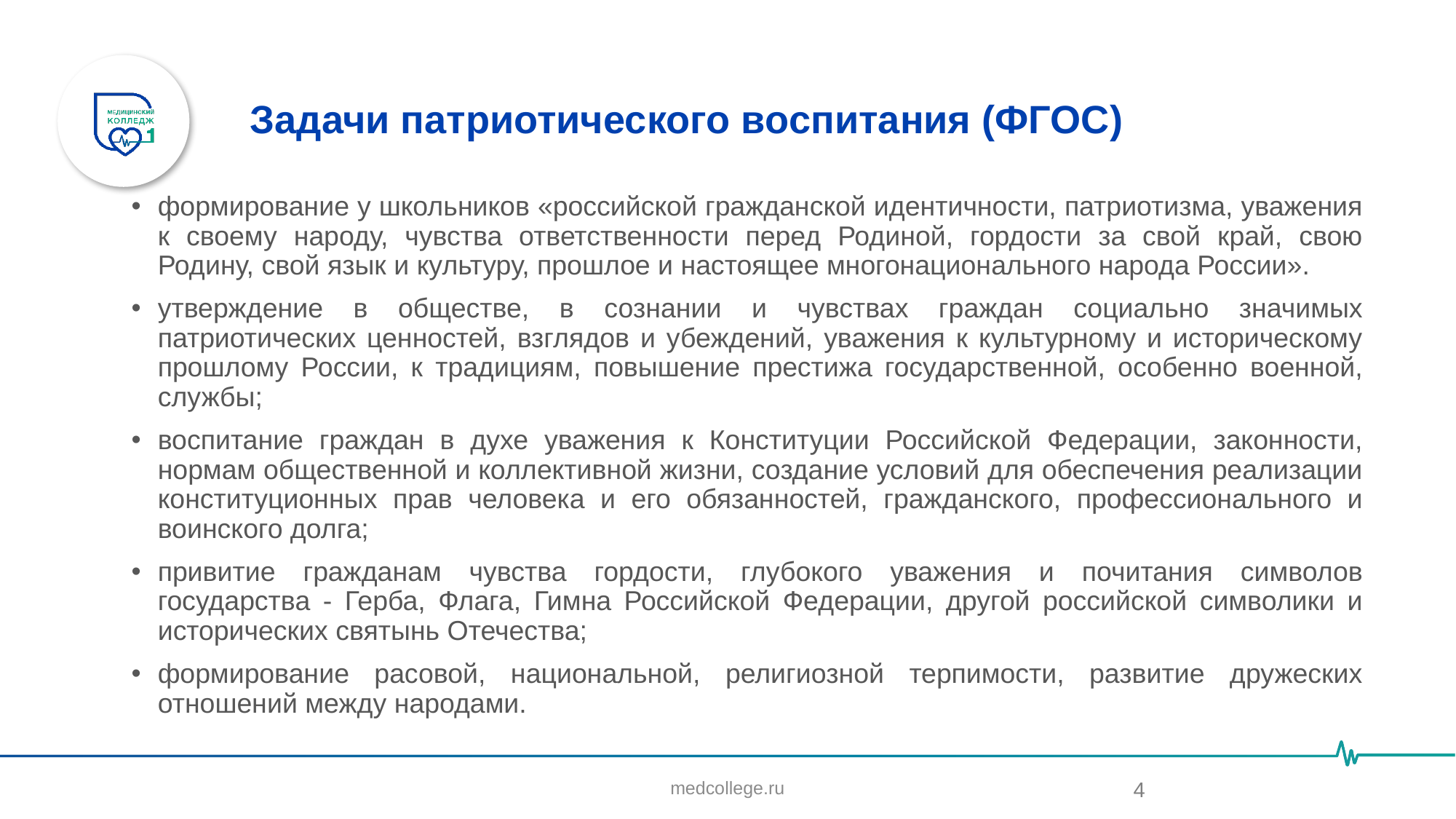

# Задачи патриотического воспитания (ФГОС)
формирование у школьников «российской гражданской идентичности, патриотизма, уважения к своему народу, чувства ответственности перед Родиной, гордости за свой край, свою Родину, свой язык и культуру, прошлое и настоящее многонационального народа России».
утверждение в обществе, в сознании и чувствах граждан социально значимых патриотических ценностей, взглядов и убеждений, уважения к культурному и историческому прошлому России, к традициям, повышение престижа государственной, особенно военной, службы;
воспитание граждан в духе уважения к Конституции Российской Федерации, законности, нормам общественной и коллективной жизни, создание условий для обеспечения реализации конституционных прав человека и его обязанностей, гражданского, профессионального и воинского долга;
привитие гражданам чувства гордости, глубокого уважения и почитания символов государства - Герба, Флага, Гимна Российской Федерации, другой российской символики и исторических святынь Отечества;
формирование расовой, национальной, религиозной терпимости, развитие дружеских отношений между народами.
4
medcollege.ru